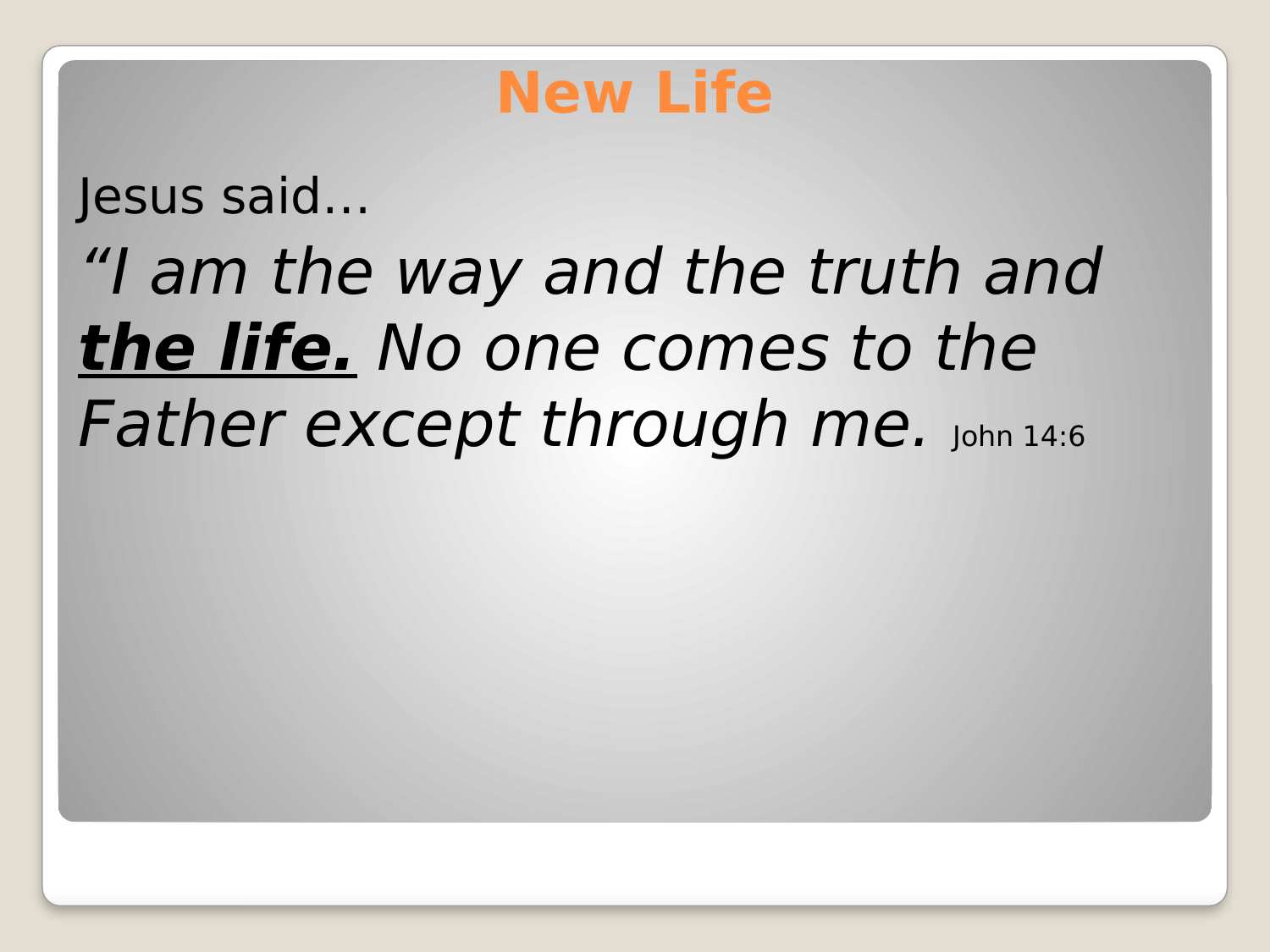

# New Life
Jesus said…
“I am the way and the truth and the life. No one comes to the Father except through me. John 14:6